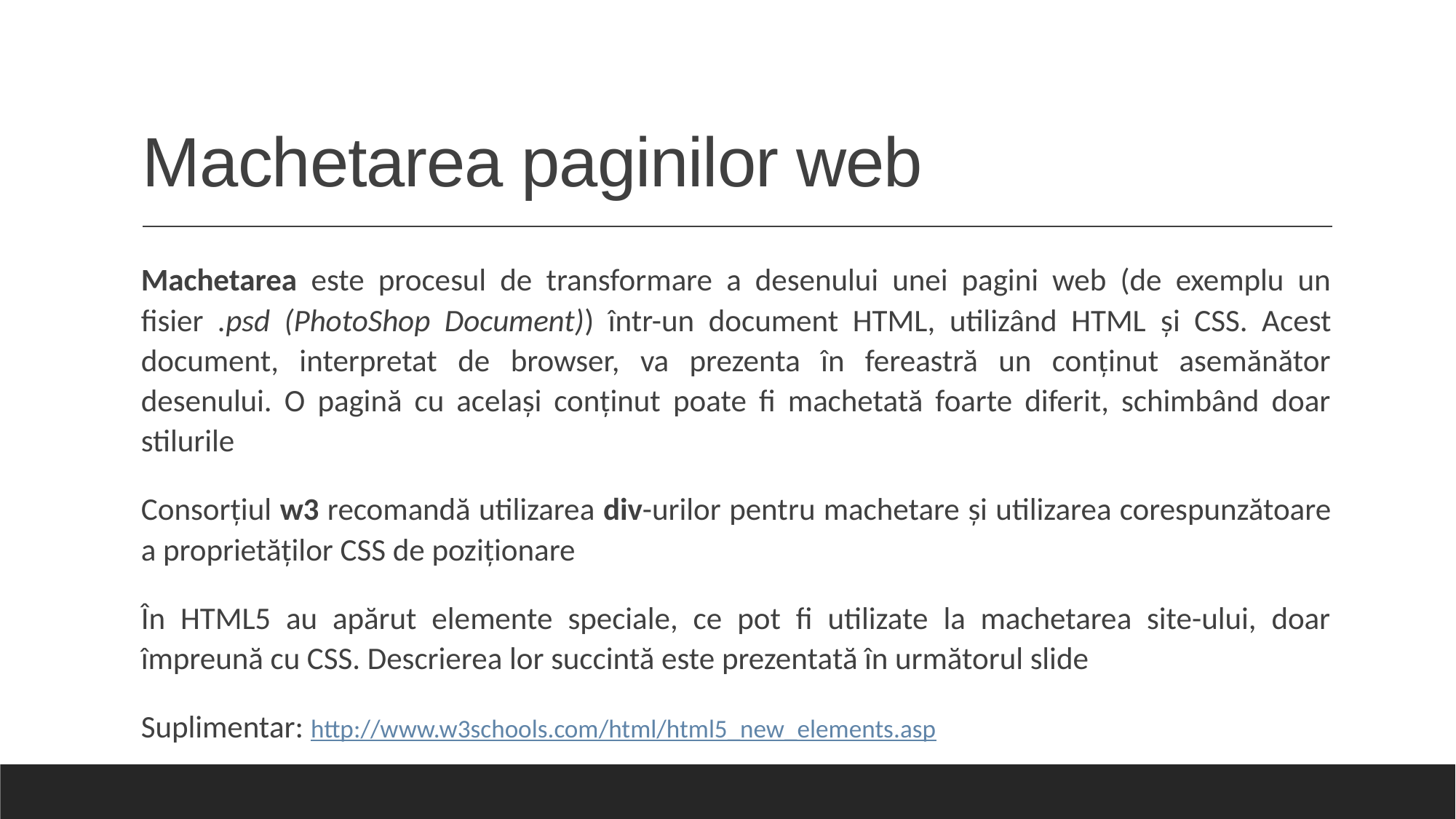

# Machetarea paginilor web
Machetarea este procesul de transformare a desenului unei pagini web (de exemplu un fisier .psd (PhotoShop Document)) într-un document HTML, utilizând HTML şi CSS. Acest document, interpretat de browser, va prezenta în fereastră un conținut asemănător desenului. O pagină cu același conținut poate fi machetată foarte diferit, schimbând doar stilurile
Consorțiul w3 recomandă utilizarea div-urilor pentru machetare și utilizarea corespunzătoare a proprietăților CSS de poziționare
În HTML5 au apărut elemente speciale, ce pot fi utilizate la machetarea site-ului, doar împreună cu CSS. Descrierea lor succintă este prezentată în următorul slide
Suplimentar: http://www.w3schools.com/html/html5_new_elements.asp